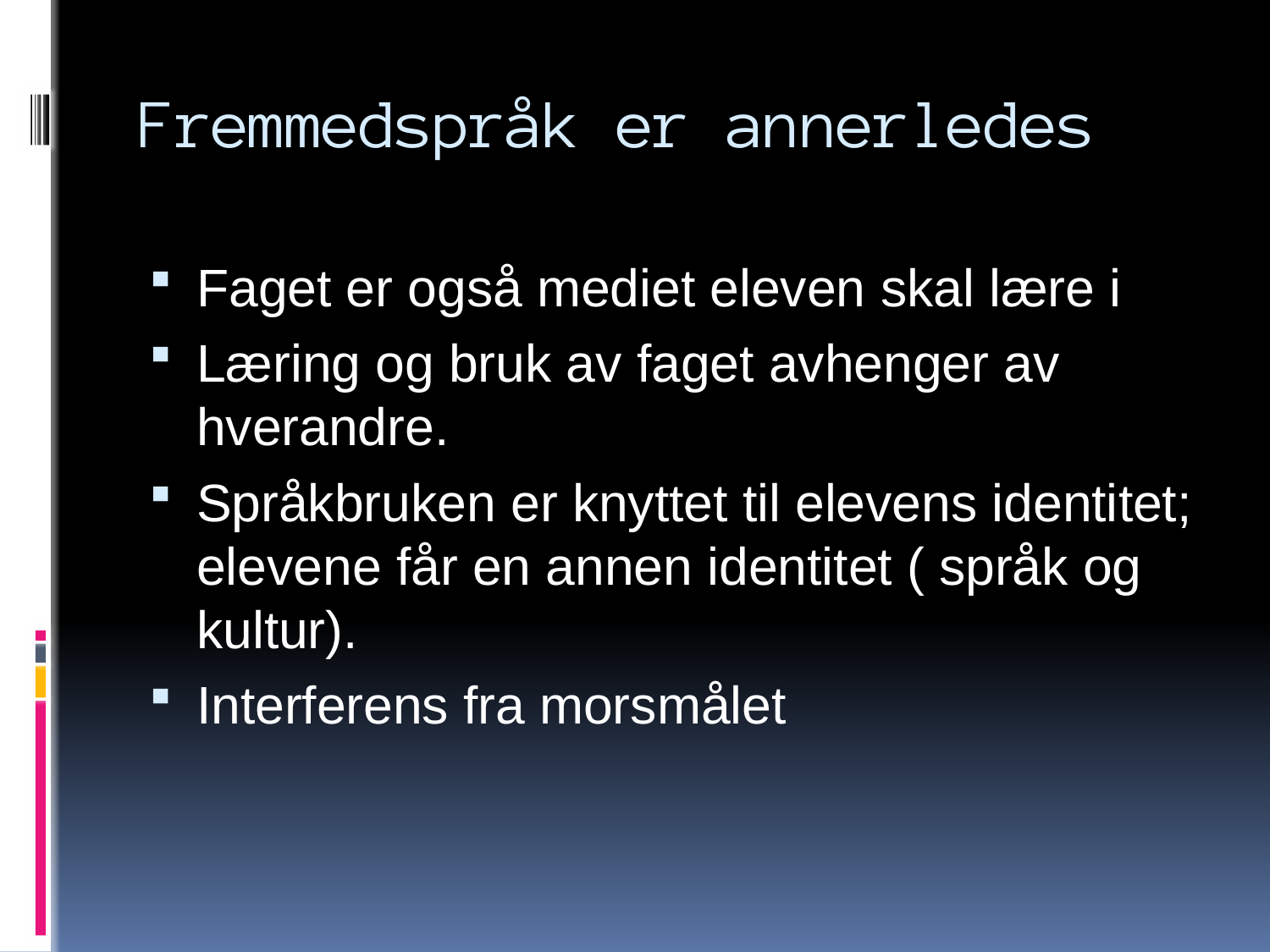

# Fremmedspråk er annerledes
Faget er også mediet eleven skal lære i
Læring og bruk av faget avhenger av hverandre.
Språkbruken er knyttet til elevens identitet; elevene får en annen identitet ( språk og kultur).
Interferens fra morsmålet